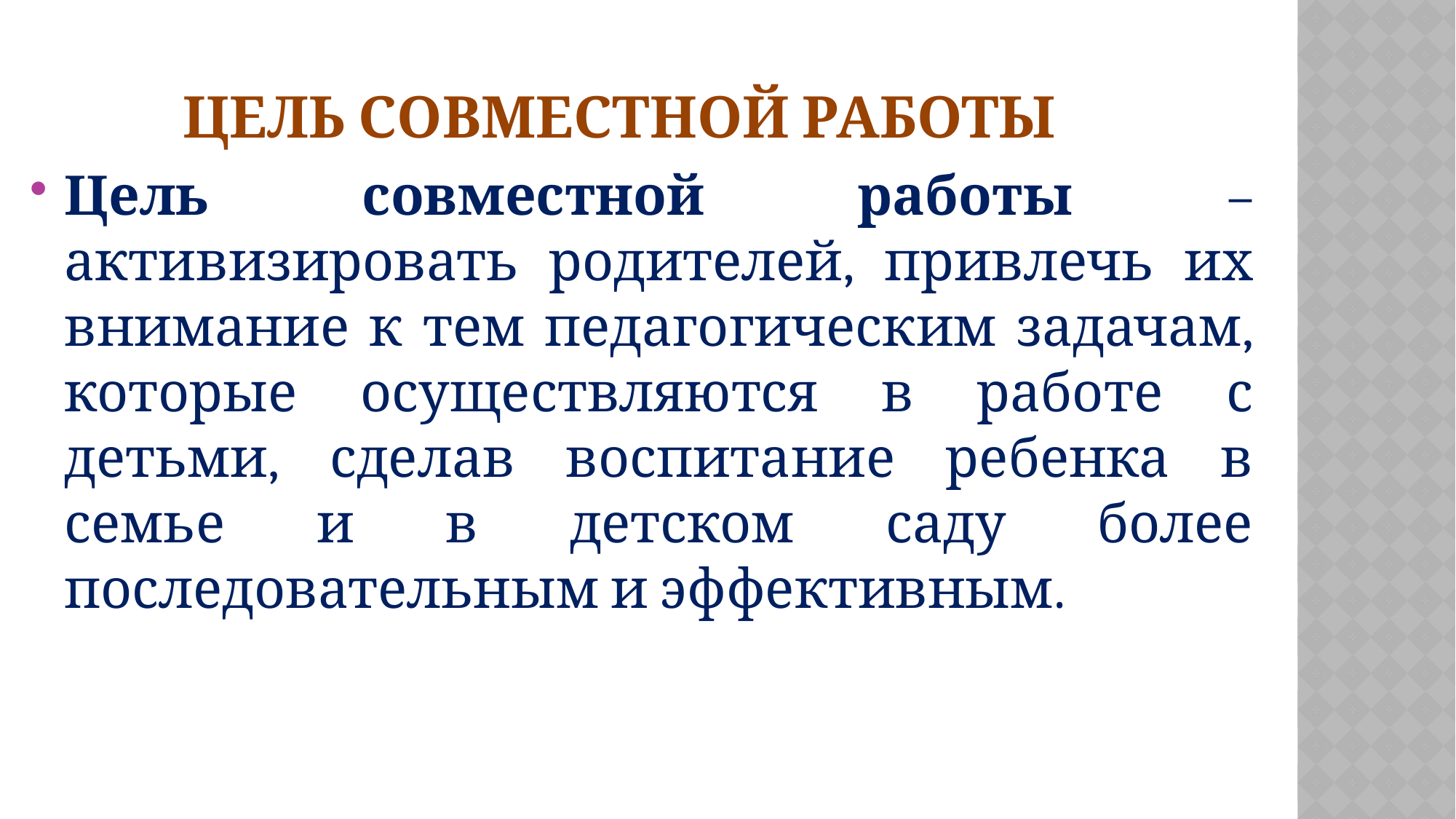

# Цель совместной работы
Цель совместной работы – активизировать родителей, привлечь их внимание к тем педагогическим задачам, которые осуществляются в работе с детьми, сделав воспитание ребенка в семье и в детском саду более последовательным и эффективным.